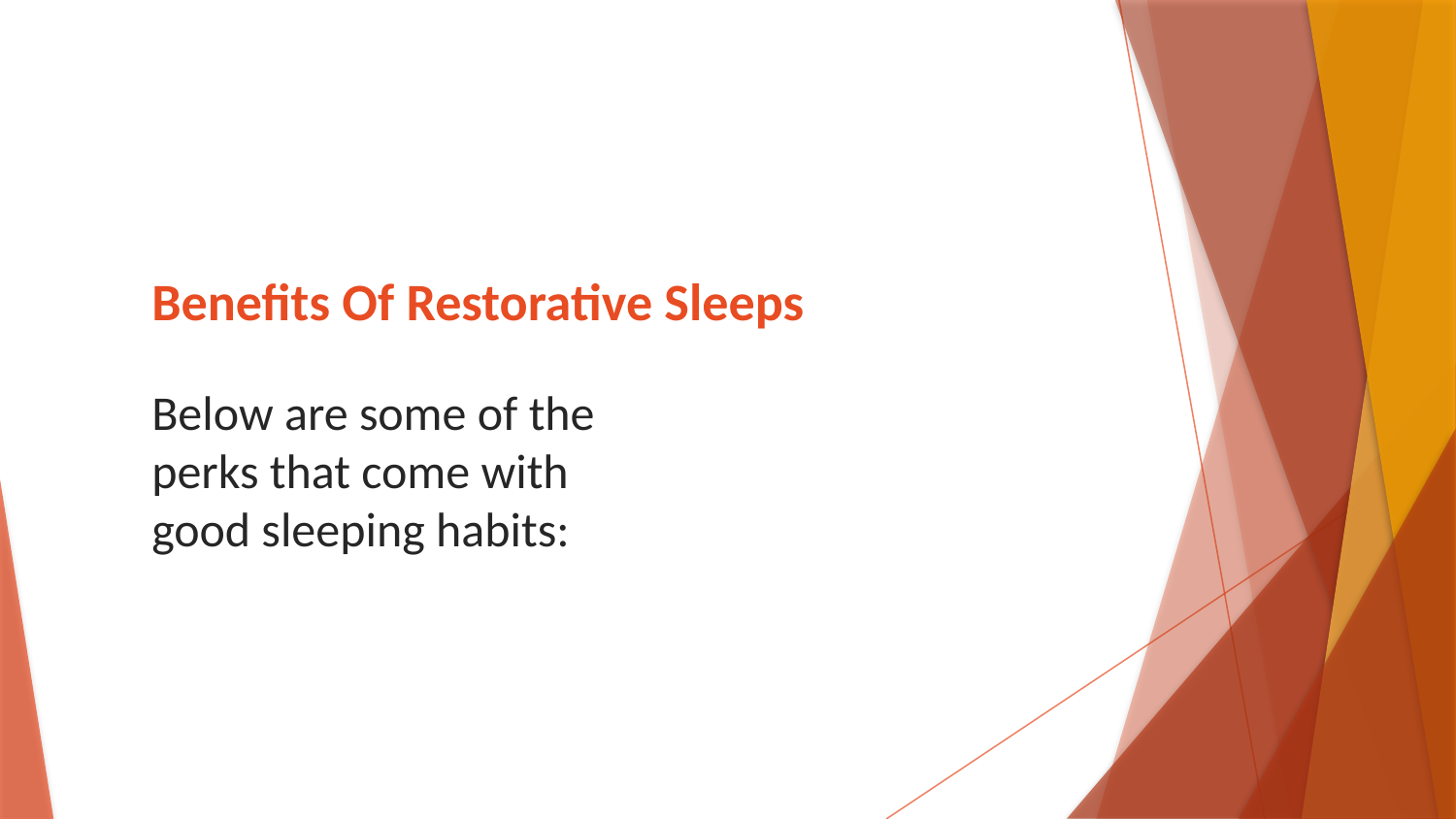

# Benefits Of Restorative Sleeps
Below are some of the perks that come with good sleeping habits: